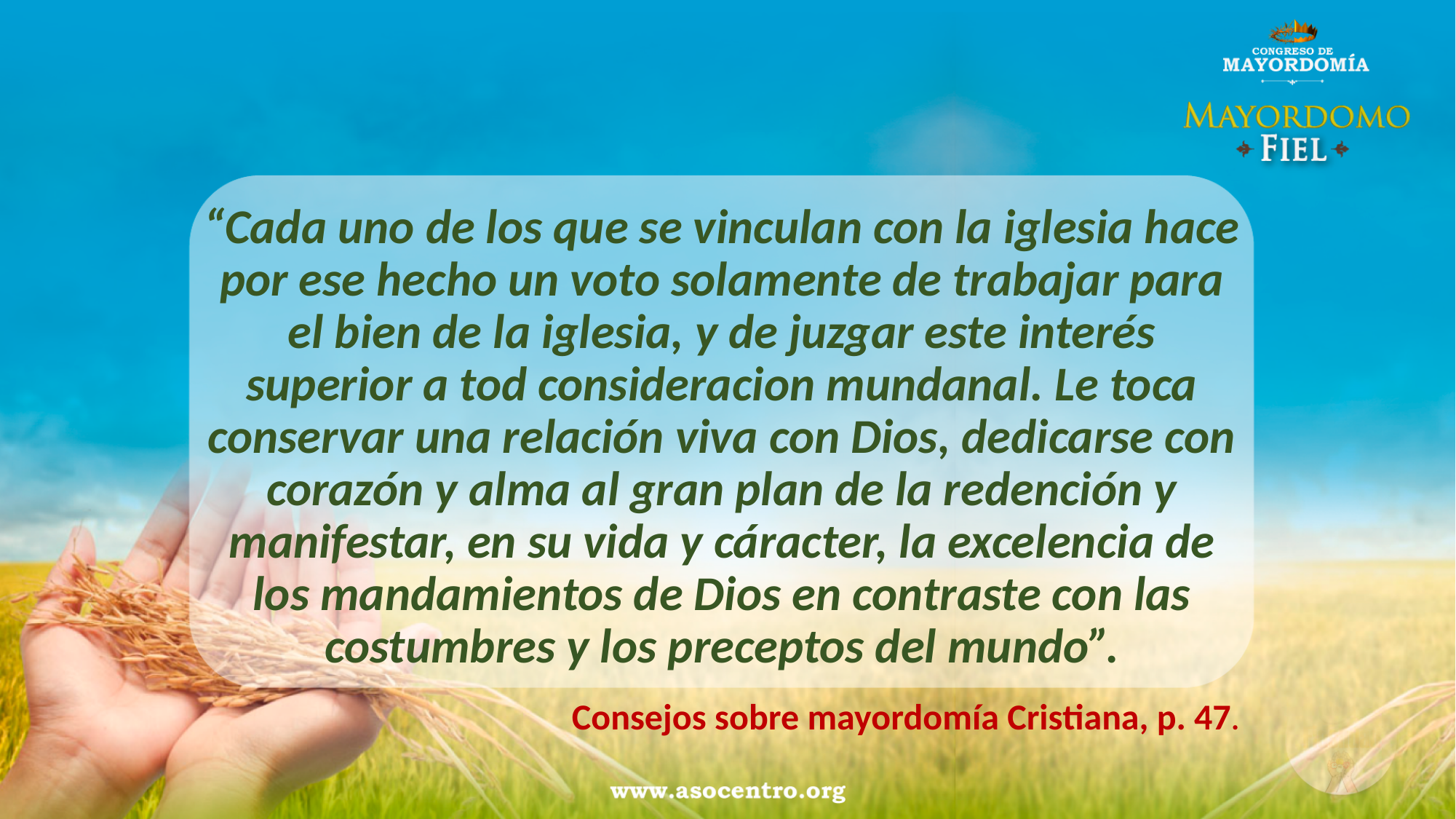

“Cada uno de los que se vinculan con la iglesia hace por ese hecho un voto solamente de trabajar para el bien de la iglesia, y de juzgar este interés superior a tod consideracion mundanal. Le toca conservar una relación viva con Dios, dedicarse con corazón y alma al gran plan de la redención y manifestar, en su vida y cáracter, la excelencia de los mandamientos de Dios en contraste con las costumbres y los preceptos del mundo”.
Consejos sobre mayordomía Cristiana, p. 47.